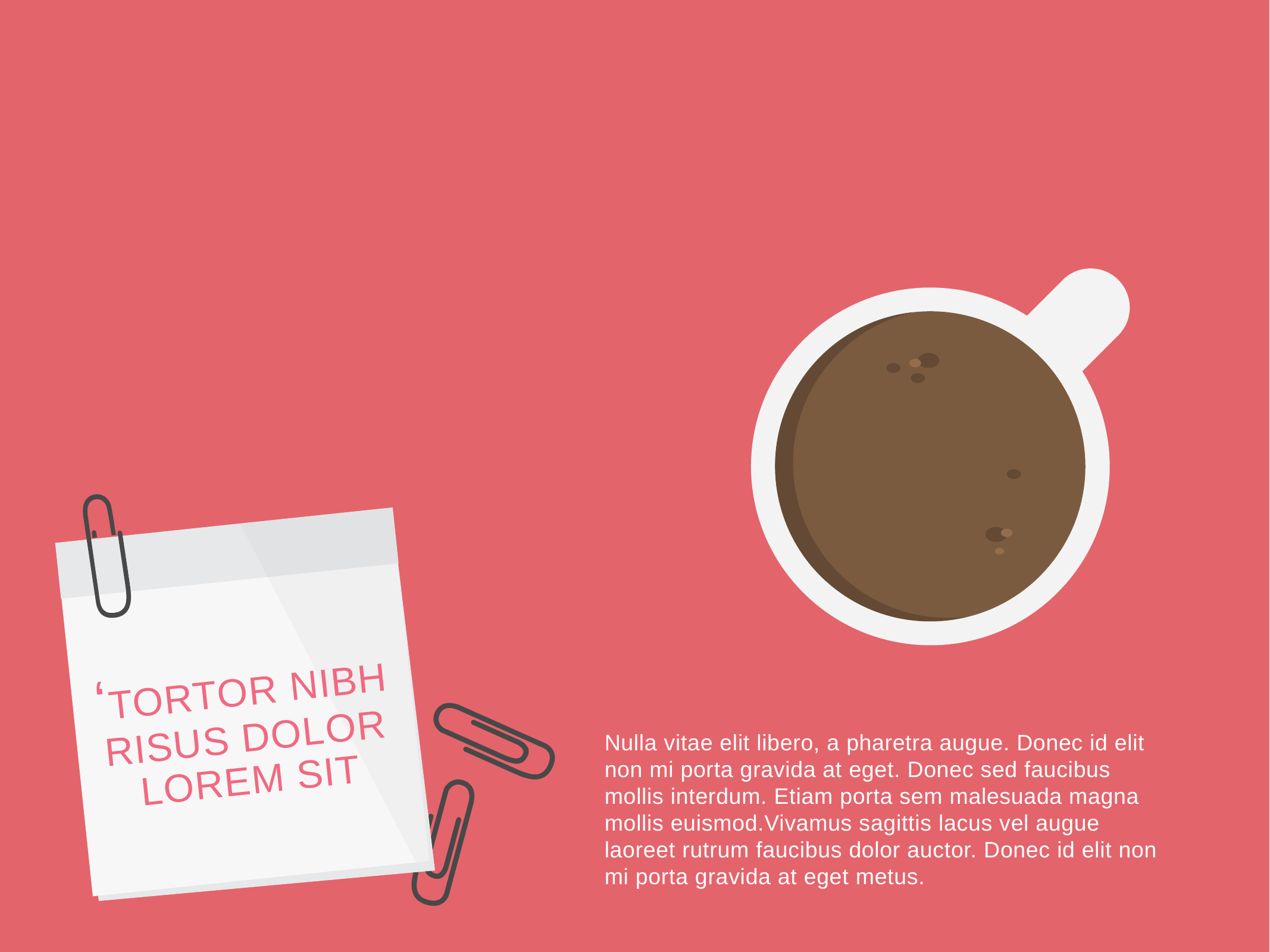

#

‘Tortor Nibh Risus Dolor Lorem Sit
Nulla vitae elit libero, a pharetra augue. Donec id elit non mi porta gravida at eget. Donec sed faucibus mollis interdum. Etiam porta sem malesuada magna mollis euismod.Vivamus sagittis lacus vel augue laoreet rutrum faucibus dolor auctor. Donec id elit non mi porta gravida at eget metus.